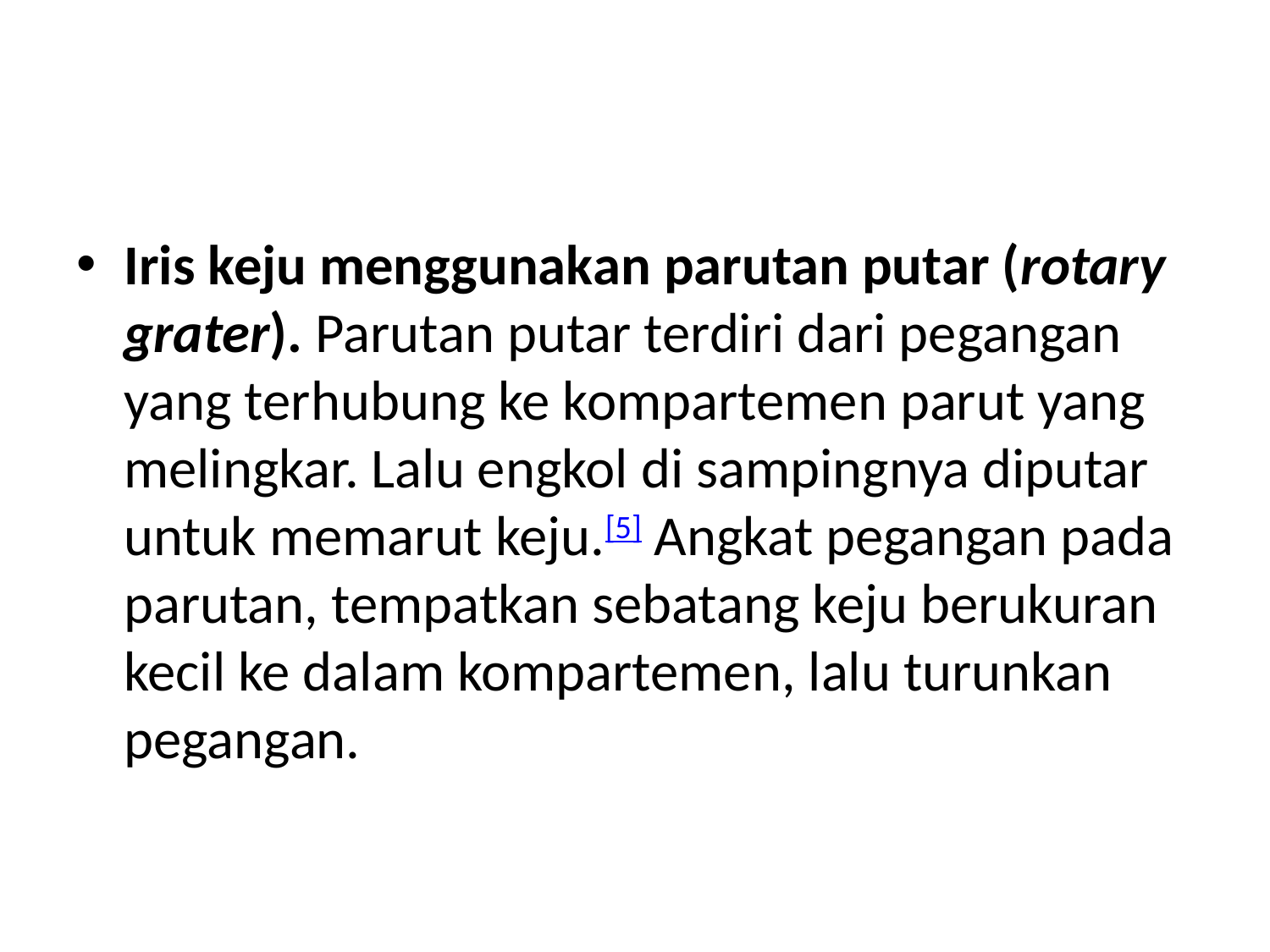

#
Iris keju menggunakan parutan putar (rotary grater). Parutan putar terdiri dari pegangan yang terhubung ke kompartemen parut yang melingkar. Lalu engkol di sampingnya diputar untuk memarut keju.[5] Angkat pegangan pada parutan, tempatkan sebatang keju berukuran kecil ke dalam kompartemen, lalu turunkan pegangan.